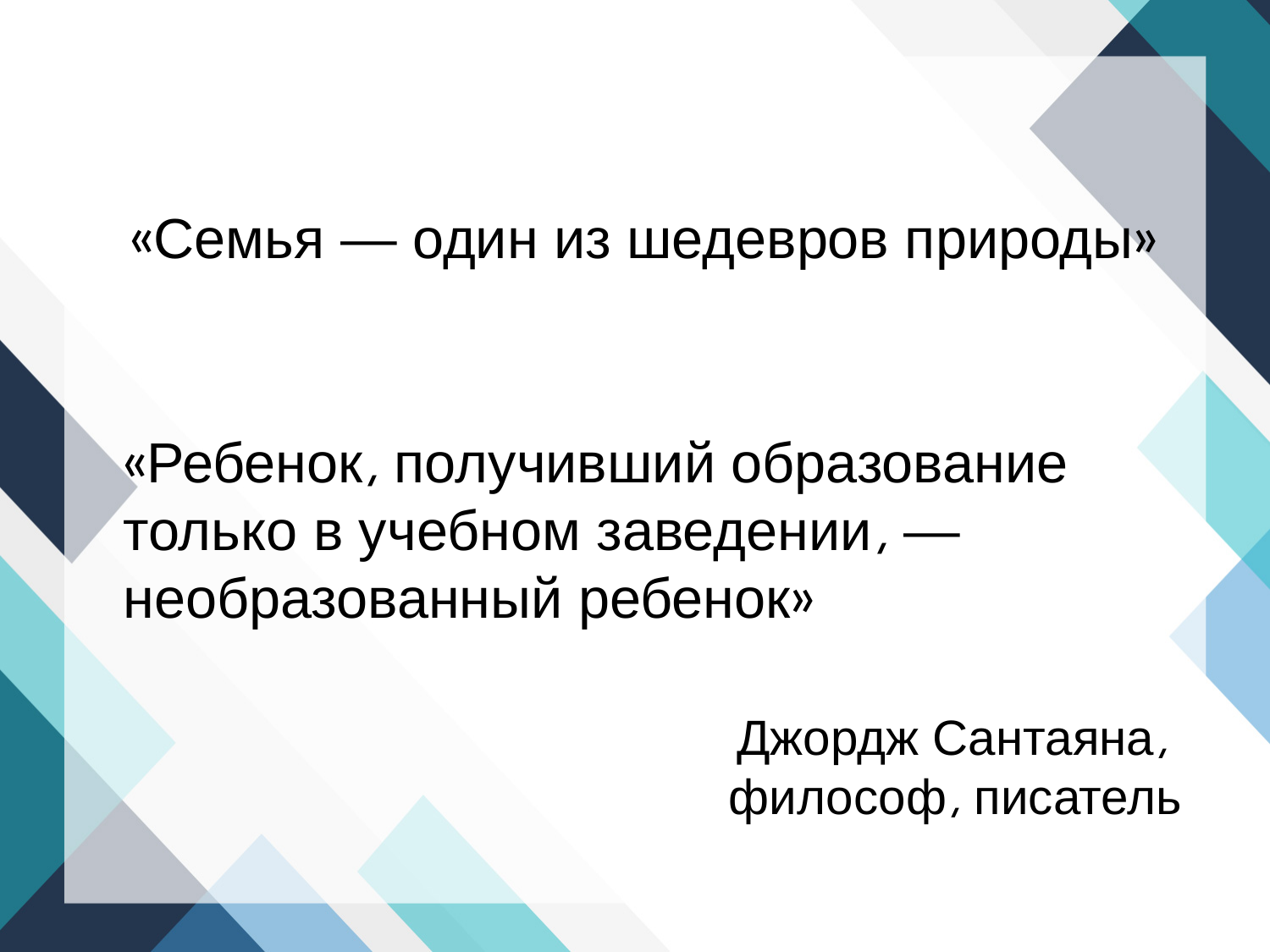

«Семья — один из шедевров природы»
«Ребенок, получивший образование
только в учебном заведении, — необразованный ребенок»

Джордж Сантаяна,
философ, писатель